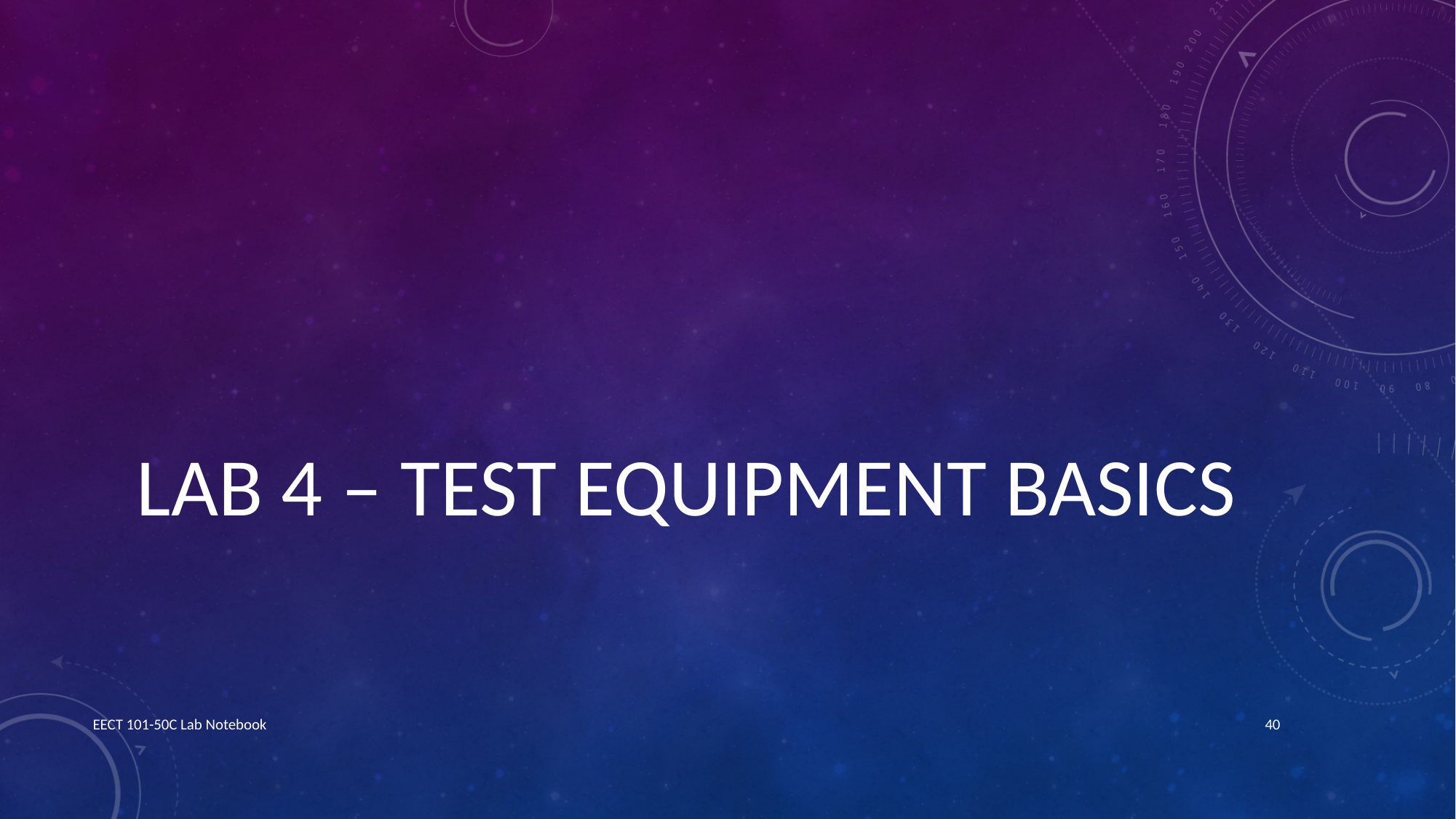

# Lab 4 – Test Equipment Basics
EECT 101-50C Lab Notebook
40